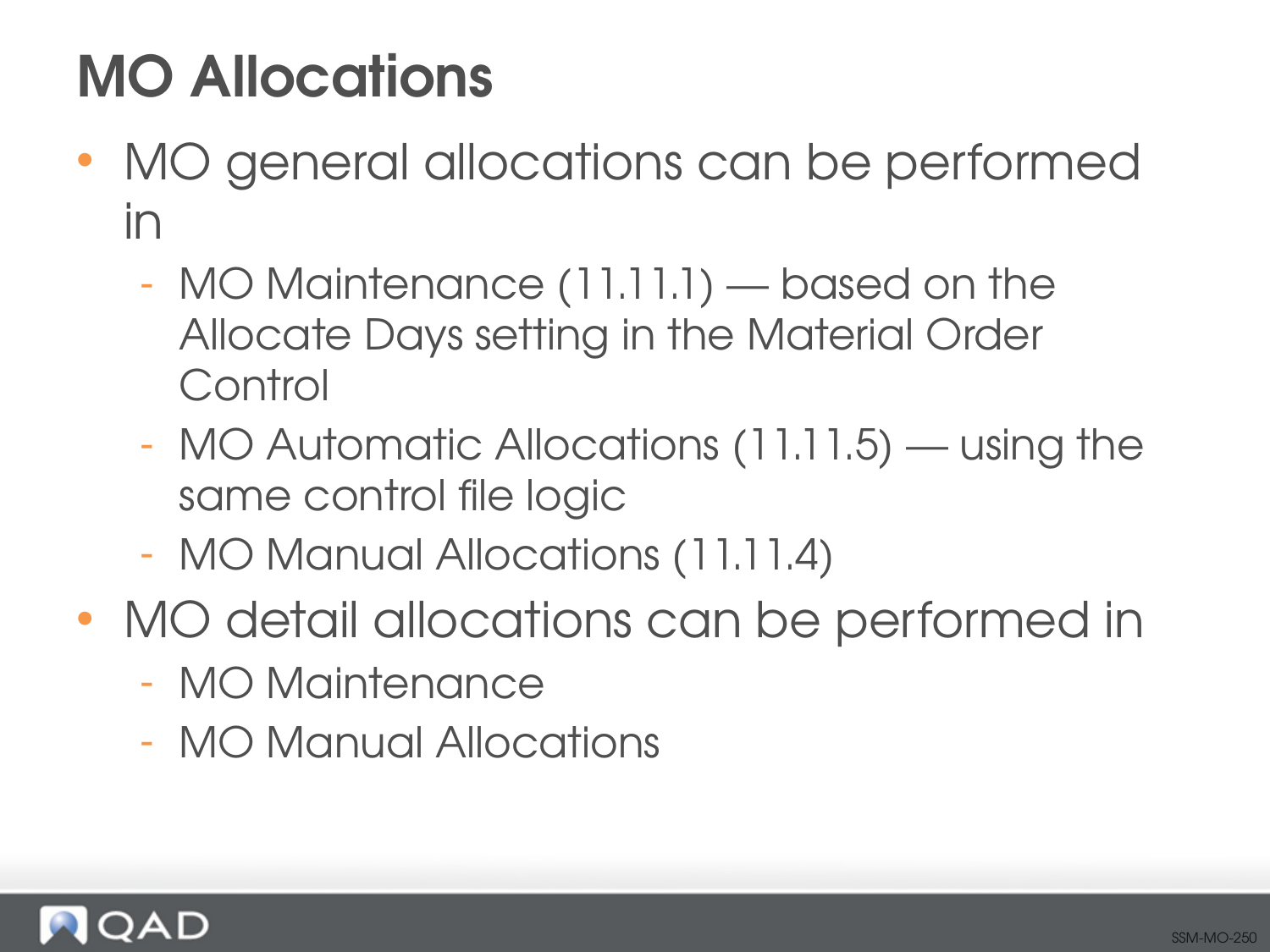

# MO Allocations
MO general allocations can be performed in
MO Maintenance (11.11.1) — based on the Allocate Days setting in the Material Order Control
MO Automatic Allocations (11.11.5) — using the same control file logic
MO Manual Allocations (11.11.4)
MO detail allocations can be performed in
MO Maintenance
MO Manual Allocations

SSM-MO-250